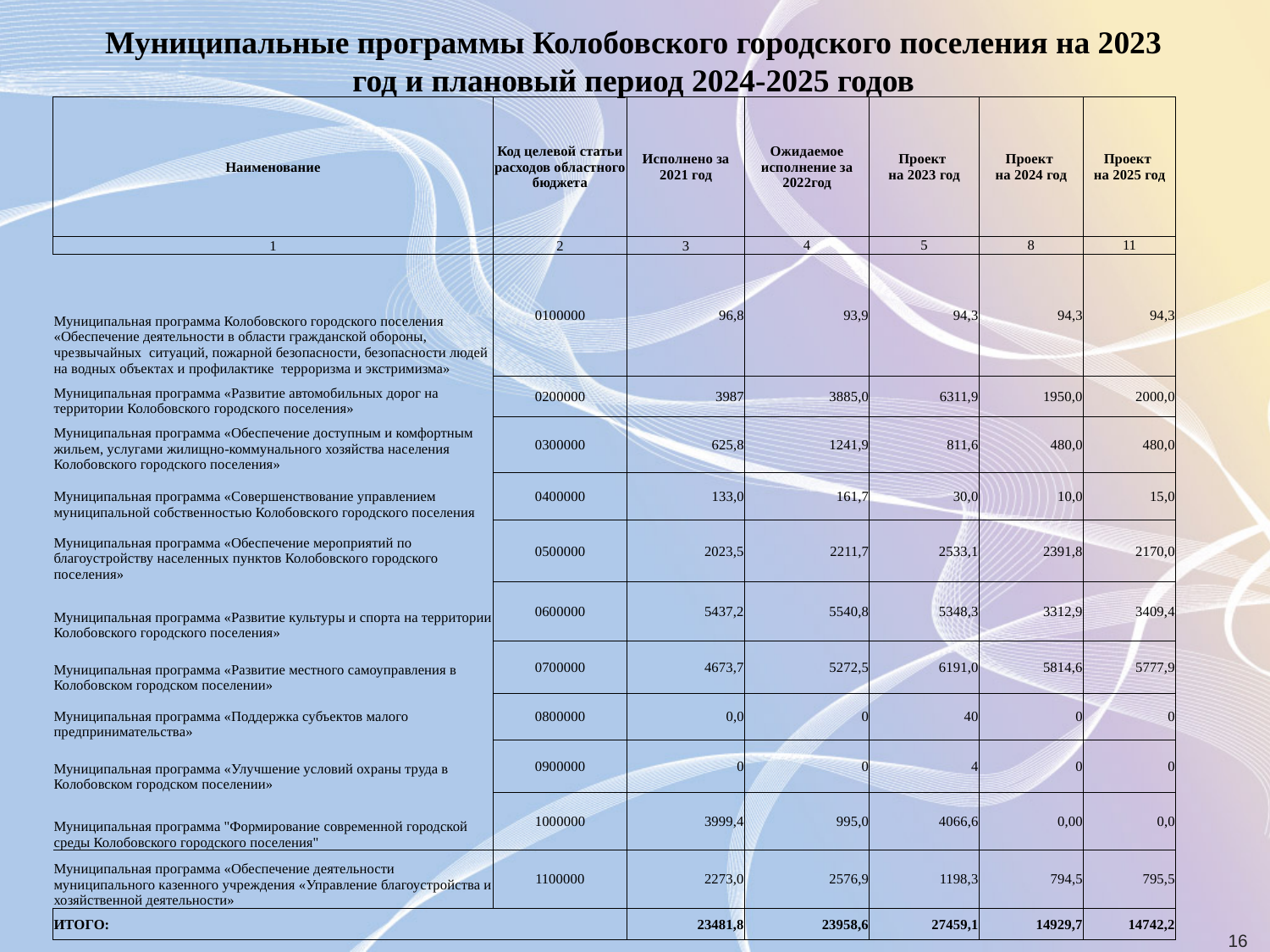

Муниципальные программы Колобовского городского поселения на 2023 год и плановый период 2024-2025 годов
| Наименование | Код целевой статьи расходов областного бюджета | Исполнено за 2021 год | Ожидаемое исполнение за 2022год | Проект на 2023 год | Проект на 2024 год | Проект на 2025 год |
| --- | --- | --- | --- | --- | --- | --- |
| 1 | 2 | 3 | 4 | 5 | 8 | 11 |
| Муниципальная программа Колобовского городского поселения «Обеспечение деятельности в области гражданской обороны, чрезвычайных ситуаций, пожарной безопасности, безопасности людей на водных объектах и профилактике терроризма и экстримизма» | 0100000 | 96,8 | 93,9 | 94,3 | 94,3 | 94,3 |
| Муниципальная программа «Развитие автомобильных дорог на территории Колобовского городского поселения» | 0200000 | 3987 | 3885,0 | 6311,9 | 1950,0 | 2000,0 |
| Муниципальная программа «Обеспечение доступным и комфортным жильем, услугами жилищно-коммунального хозяйства населения Колобовского городского поселения» | 0300000 | 625,8 | 1241,9 | 811,6 | 480,0 | 480,0 |
| Муниципальная программа «Совершенствование управлением муниципальной собственностью Колобовского городского поселения | 0400000 | 133,0 | 161,7 | 30,0 | 10,0 | 15,0 |
| Муниципальная программа «Обеспечение мероприятий по благоустройству населенных пунктов Колобовского городского поселения» | 0500000 | 2023,5 | 2211,7 | 2533,1 | 2391,8 | 2170,0 |
| Муниципальная программа «Развитие культуры и спорта на территории Колобовского городского поселения» | 0600000 | 5437,2 | 5540,8 | 5348,3 | 3312,9 | 3409,4 |
| Муниципальная программа «Развитие местного самоуправления в Колобовском городском поселении» | 0700000 | 4673,7 | 5272,5 | 6191,0 | 5814,6 | 5777,9 |
| Муниципальная программа «Поддержка субъектов малого предпринимательства» | 0800000 | 0,0 | 0 | 40 | 0 | 0 |
| Муниципальная программа «Улучшение условий охраны труда в Колобовском городском поселении» | 0900000 | 0 | 0 | 4 | 0 | 0 |
| Муниципальная программа "Формирование современной городской среды Колобовского городского поселения" | 1000000 | 3999,4 | 995,0 | 4066,6 | 0,00 | 0,0 |
| Муниципальная программа «Обеспечение деятельности муниципального казенного учреждения «Управление благоустройства и хозяйственной деятельности» | 1100000 | 2273,0 | 2576,9 | 1198,3 | 794,5 | 795,5 |
| ИТОГО: |  | 23481,8 | 23958,6 | 27459,1 | 14929,7 | 14742,2 |
16